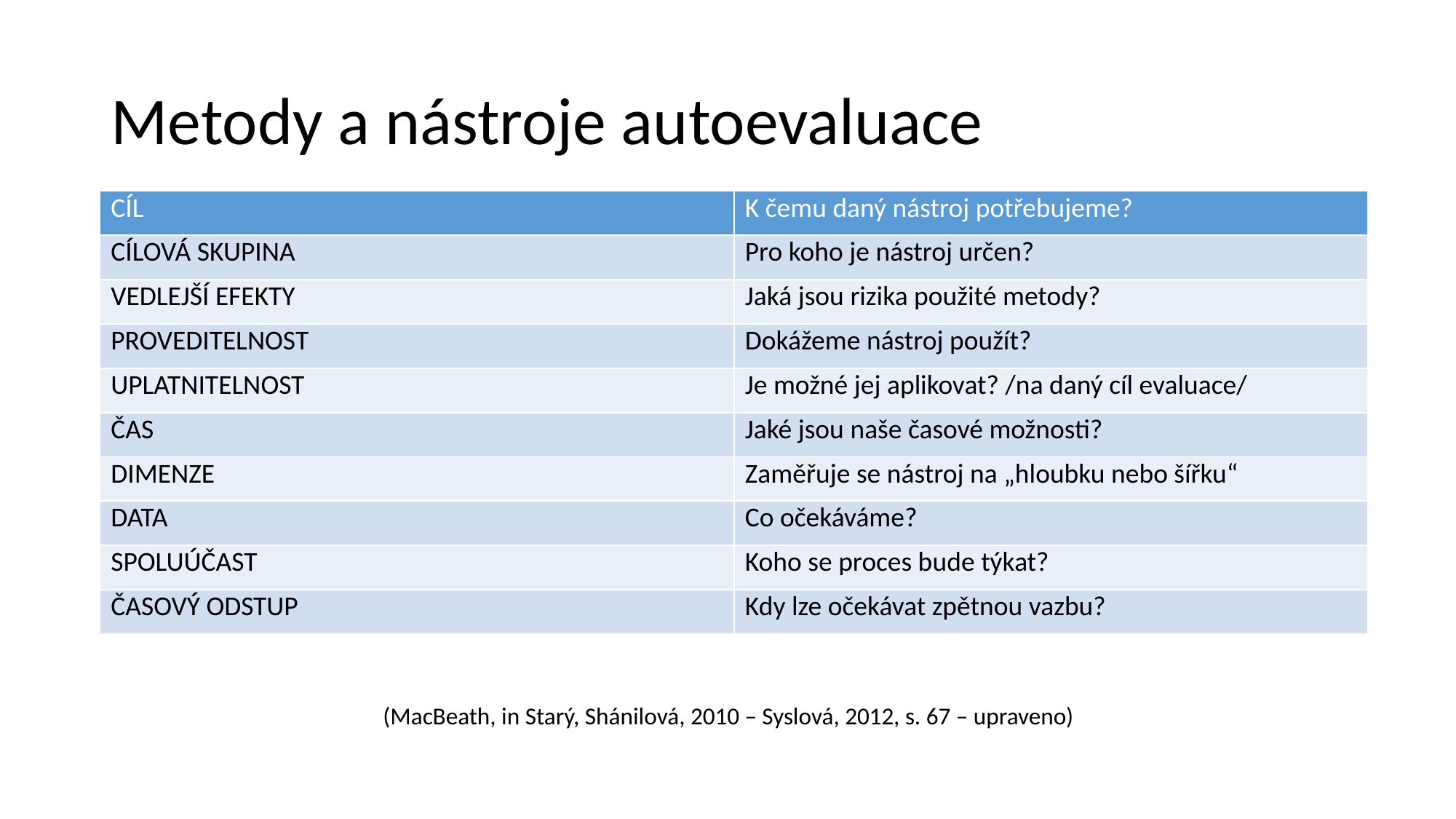

# Metody a nástroje autoevaluace
| CÍL | K čemu daný nástroj potřebujeme? |
| --- | --- |
| CÍLOVÁ SKUPINA | Pro koho je nástroj určen? |
| VEDLEJŠÍ EFEKTY | Jaká jsou rizika použité metody? |
| PROVEDITELNOST | Dokážeme nástroj použít? |
| UPLATNITELNOST | Je možné jej aplikovat? /na daný cíl evaluace/ |
| ČAS | Jaké jsou naše časové možnosti? |
| DIMENZE | Zaměřuje se nástroj na „hloubku nebo šířku“ |
| DATA | Co očekáváme? |
| SPOLUÚČAST | Koho se proces bude týkat? |
| ČASOVÝ ODSTUP | Kdy lze očekávat zpětnou vazbu? |
(MacBeath, in Starý, Shánilová, 2010 – Syslová, 2012, s. 67 – upraveno)